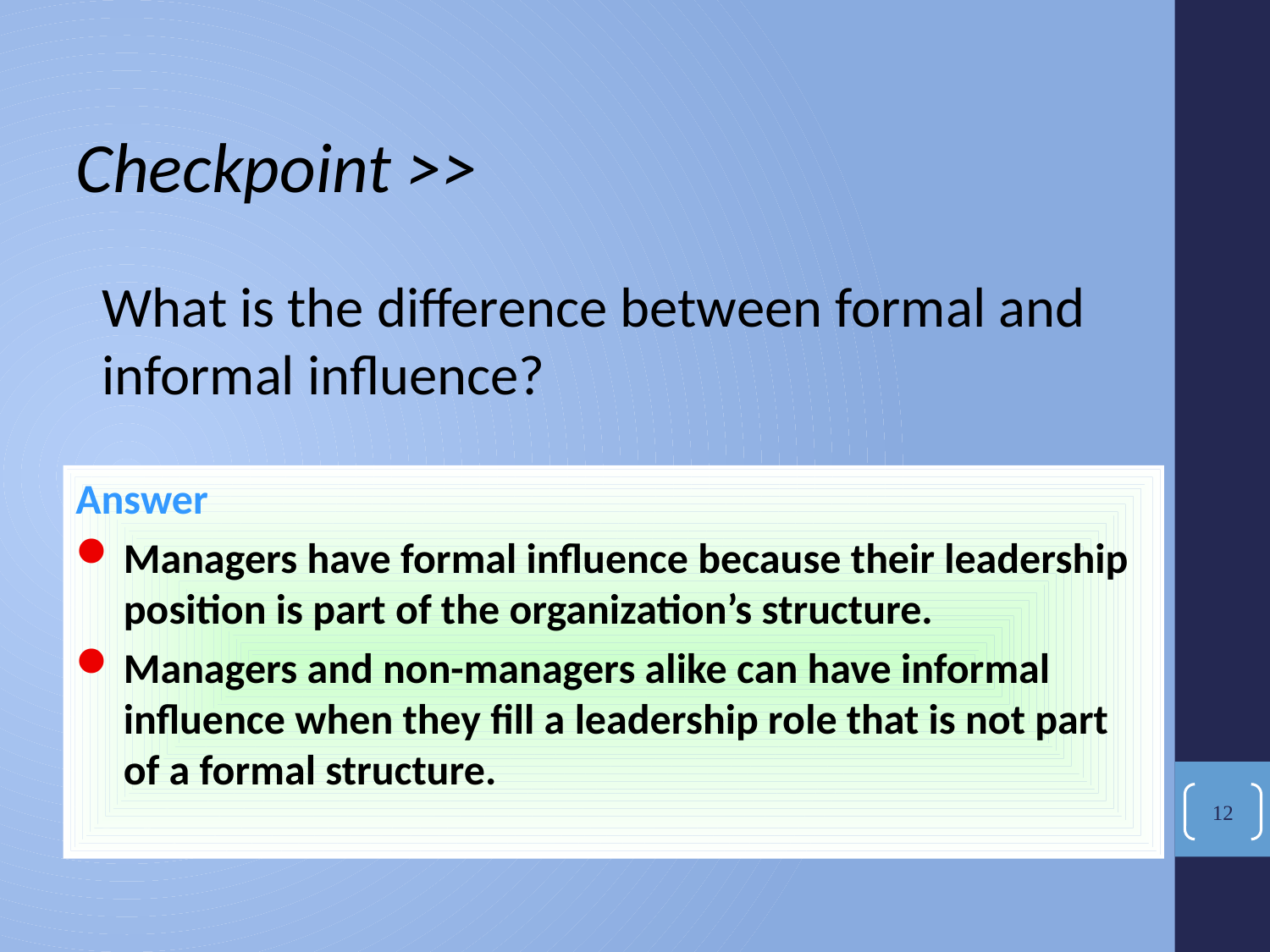

Checkpoint >>
What is the difference between formal and informal influence?
Answer
Managers have formal influence because their leadership position is part of the organization’s structure.
Managers and non-managers alike can have informal influence when they fill a leadership role that is not part of a formal structure.

12